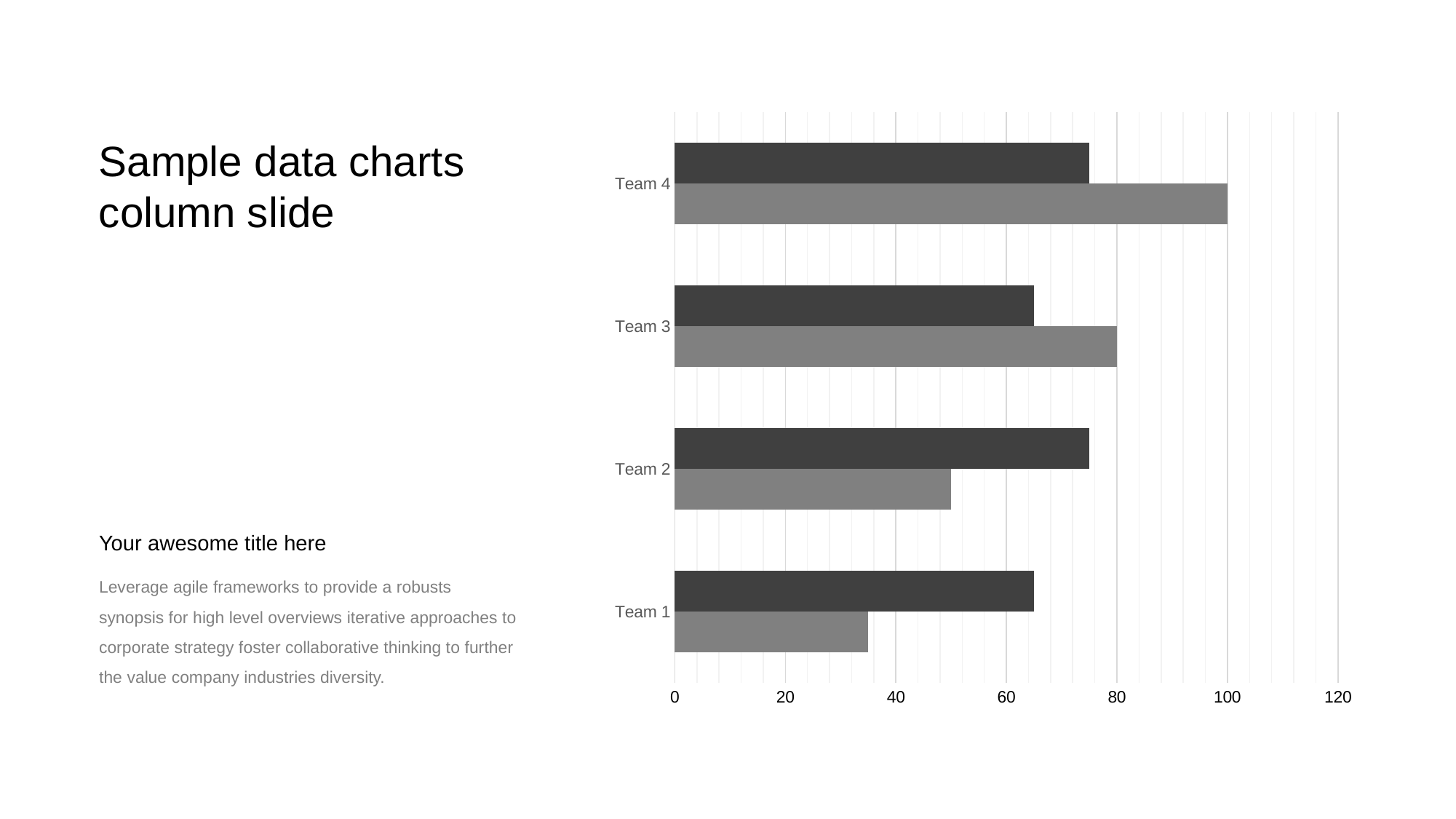

### Chart

| Category | Period 1 | Period 2 |
|---|---|---|
| Team 1 | 35.0 | 65.0 |
| Team 2 | 50.0 | 75.0 |
| Team 3 | 80.0 | 65.0 |
| Team 4 | 100.0 | 75.0 |
Sample data charts column slide

Your awesome title here
Leverage agile frameworks to provide a robusts synopsis for high level overviews iterative approaches to corporate strategy foster collaborative thinking to further the value company industries diversity.